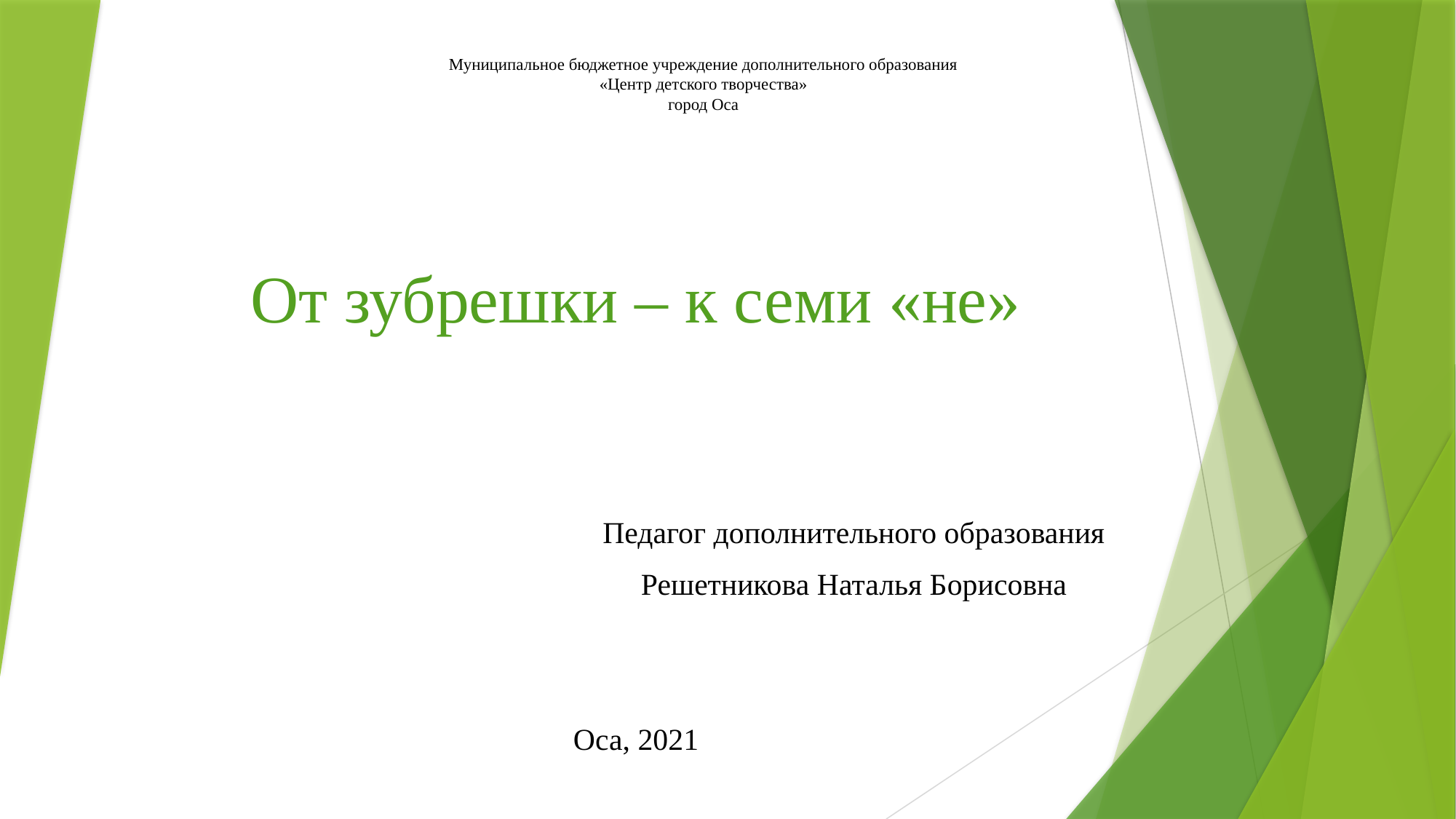

# Муниципальное бюджетное учреждение дополнительного образования «Центр детского творчества» город Оса
От зубрешки – к семи «не»

                                                         Педагог дополнительного образования
                                                         Решетникова Наталья Борисовна

Оса, 2021